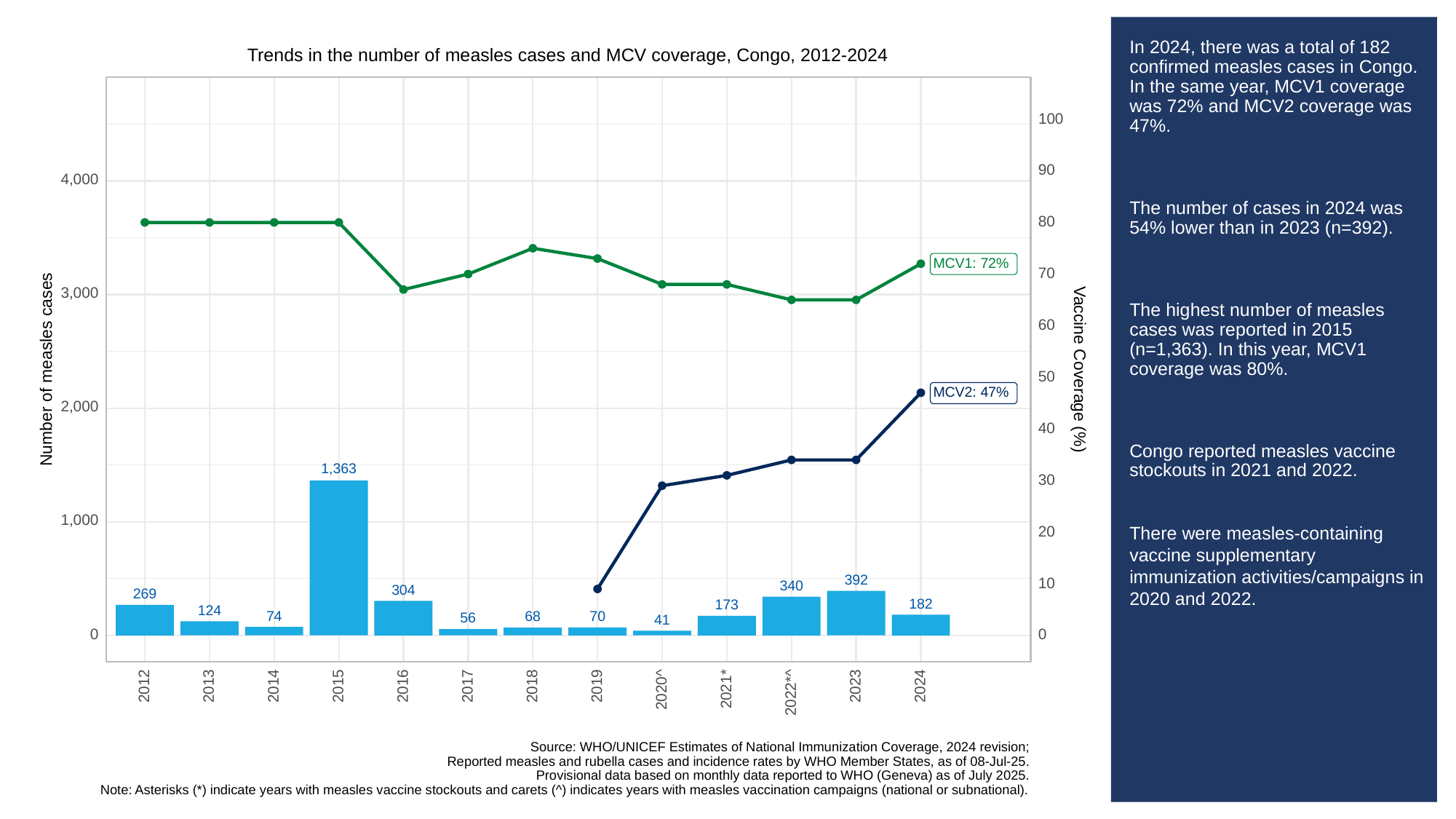

# In 2024, there was a total of 182 confirmed measles cases in Congo. In the same year, MCV1 coverage was 72% and MCV2 coverage was 47%.

The number of cases in 2024 was 54% lower than in 2023 (n=392).

The highest number of measles cases was reported in 2015 (n=1,363). In this year, MCV1 coverage was 80%.

Congo reported measles vaccine stockouts in 2021 and 2022.

There were measles-containing vaccine supplementary immunization activities/campaigns in 2020 and 2022.

Trends in the number of measles cases and MCV coverage, Congo, 2012-2024

100

90
4,000

80

MCV1: 72%

70

3,000

60

Vaccine Coverage (%)
Number of measles cases
50

MCV2: 47%

2,000

40

1,363

30

1,000

20
392
10

340

304
269

182
173

124
74
70
68
56

41

0
0

2013
2023
2012
2014
2015
2016
2017
2018
2019
2024
2021*
2020^
2022*^
Source: WHO/UNICEF Estimates of National Immunization Coverage, 2024 revision;
Reported measles and rubella cases and incidence rates by WHO Member States, as of 08-Jul-25.
Provisional data based on monthly data reported to WHO (Geneva) as of July 2025.
Note: Asterisks (*) indicate years with measles vaccine stockouts and carets (^) indicates years with measles vaccination campaigns (national or subnational).